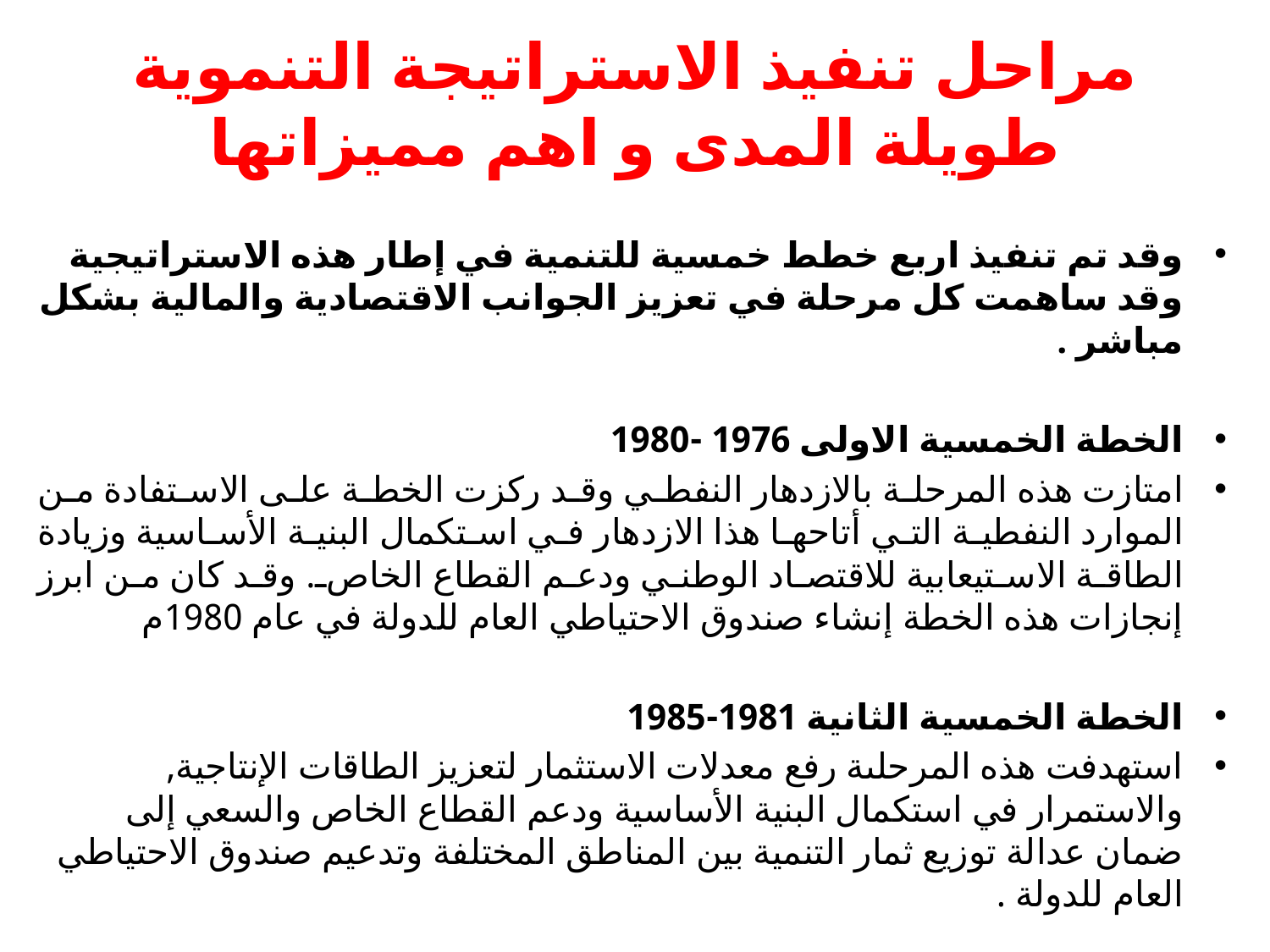

# مراحل تنفيذ الاستراتيجة التنموية طويلة المدى و اهم مميزاتها

وقد تم تنفيذ اربع خطط خمسية للتنمية في إطار هذه الاستراتيجية وقد ساهمت كل مرحلة في تعزيز الجوانب الاقتصادية والمالية بشكل مباشر .

الخطة الخمسية الاولى 1976 -1980
امتازت هذه المرحلة بالازدهار النفطي وقد ركزت الخطة على الاستفادة من الموارد النفطية التي أتاحها هذا الازدهار في استكمال البنية الأساسية وزيادة الطاقة الاستيعابية للاقتصاد الوطني ودعم القطاع الخاص. وقد كان من ابرز إنجازات هذه الخطة إنشاء صندوق الاحتياطي العام للدولة في عام 1980م

الخطة الخمسية الثانية 1981-1985
استهدفت هذه المرحلىة رفع معدلات الاستثمار لتعزيز الطاقات الإنتاجية, والاستمرار في استكمال البنية الأساسية ودعم القطاع الخاص والسعي إلى ضمان عدالة توزيع ثمار التنمية بين المناطق المختلفة وتدعيم صندوق الاحتياطي العام للدولة .